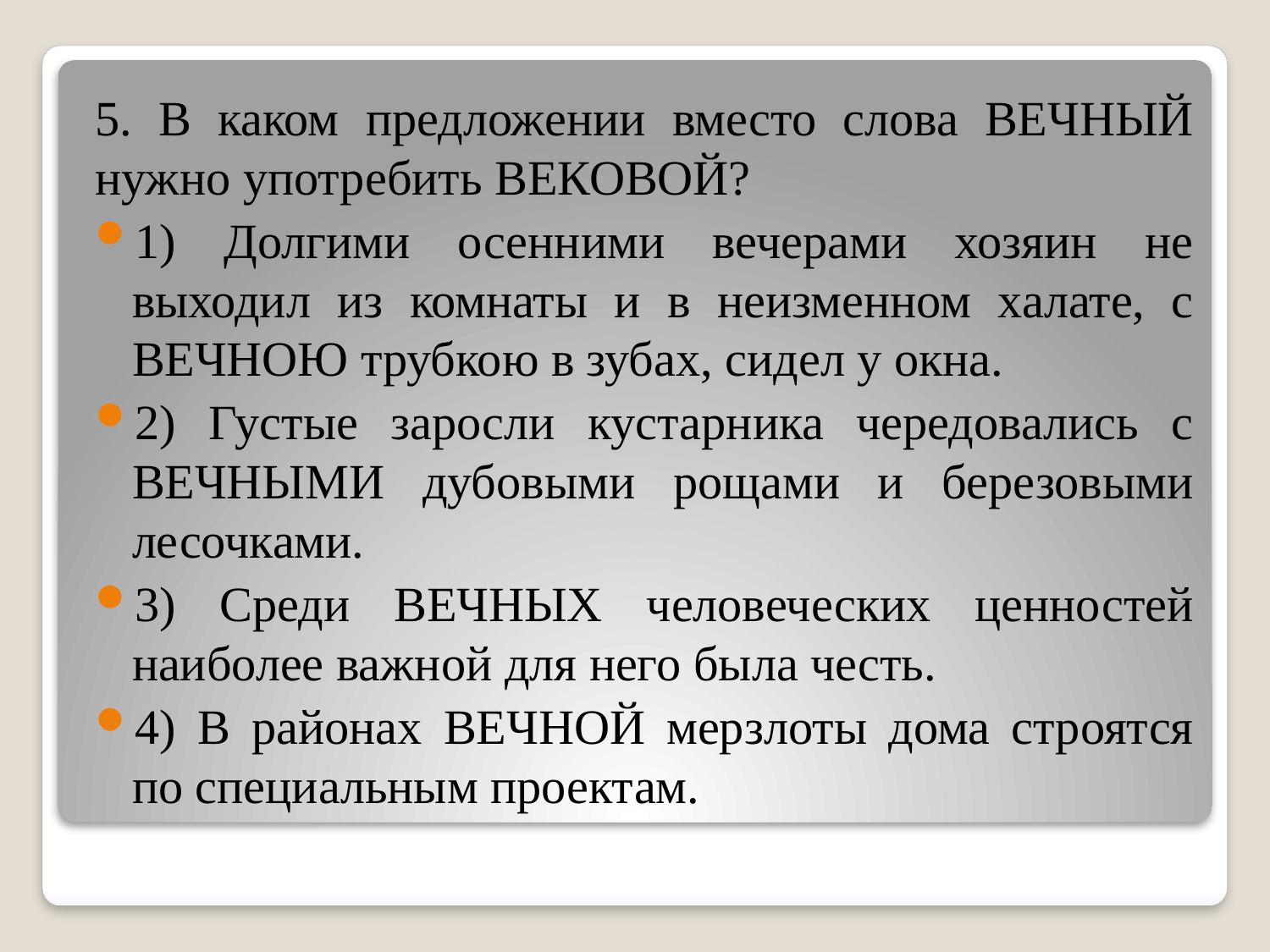

5. В каком предложении вместо слова ВЕЧНЫЙ нужно употребить ВЕКОВОЙ?
1) Долгими осенними вечерами хозяин не выходил из комнаты и в неизменном халате, с ВЕЧНОЮ трубкою в зубах, сидел у окна.
2) Густые заросли кустарника чередовались с ВЕЧНЫМИ дубовыми рощами и березовыми лесочками.
3) Среди ВЕЧНЫХ человеческих ценностей наиболее важной для него была честь.
4) В районах ВЕЧНОЙ мерзлоты дома строятся по специальным проектам.